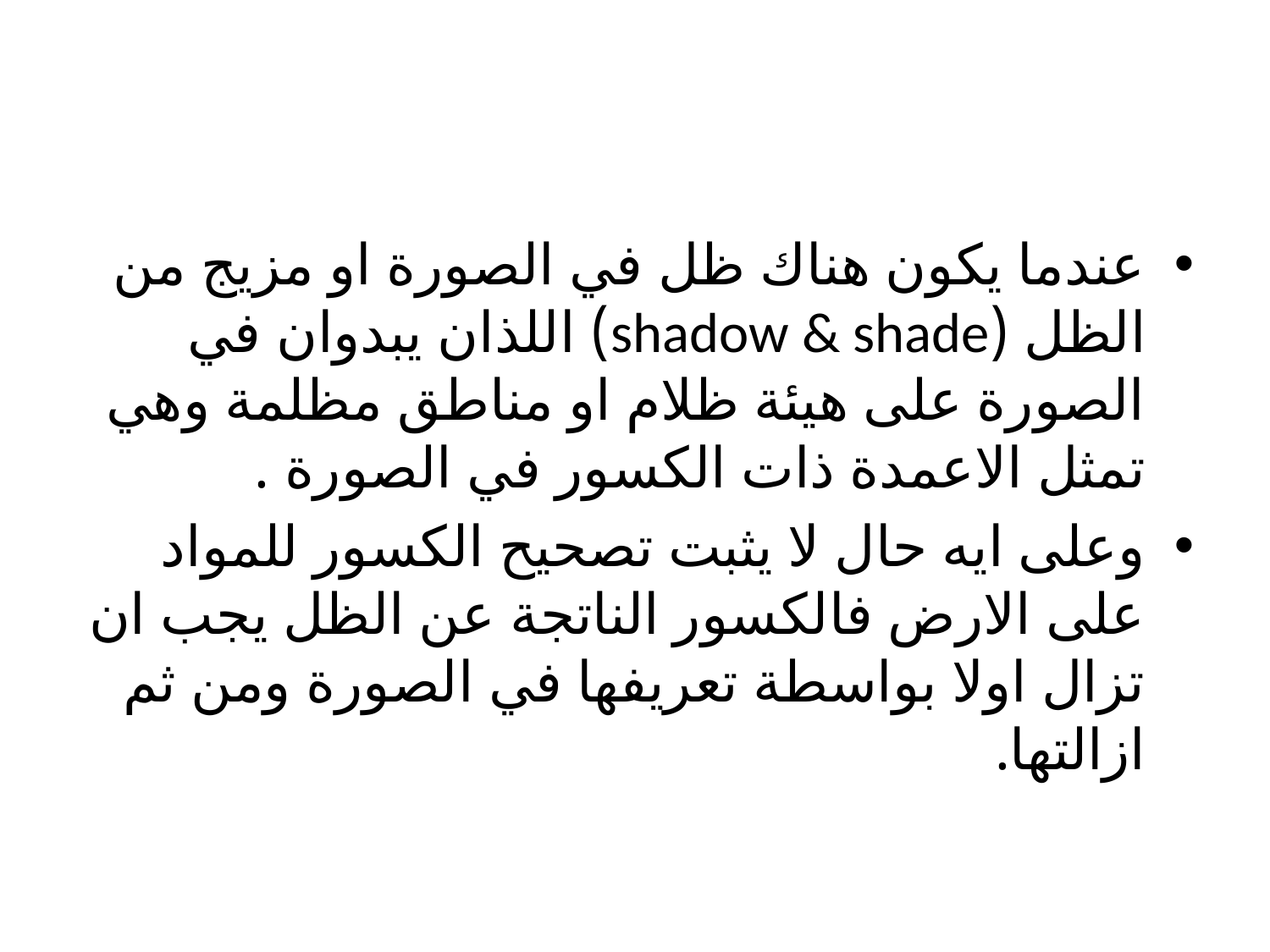

عندما يكون هناك ظل في الصورة او مزيج من الظل (shadow & shade) اللذان يبدوان في الصورة على هيئة ظلام او مناطق مظلمة وهي تمثل الاعمدة ذات الكسور في الصورة .
وعلى ايه حال لا يثبت تصحيح الكسور للمواد على الارض فالكسور الناتجة عن الظل يجب ان تزال اولا بواسطة تعريفها في الصورة ومن ثم ازالتها.